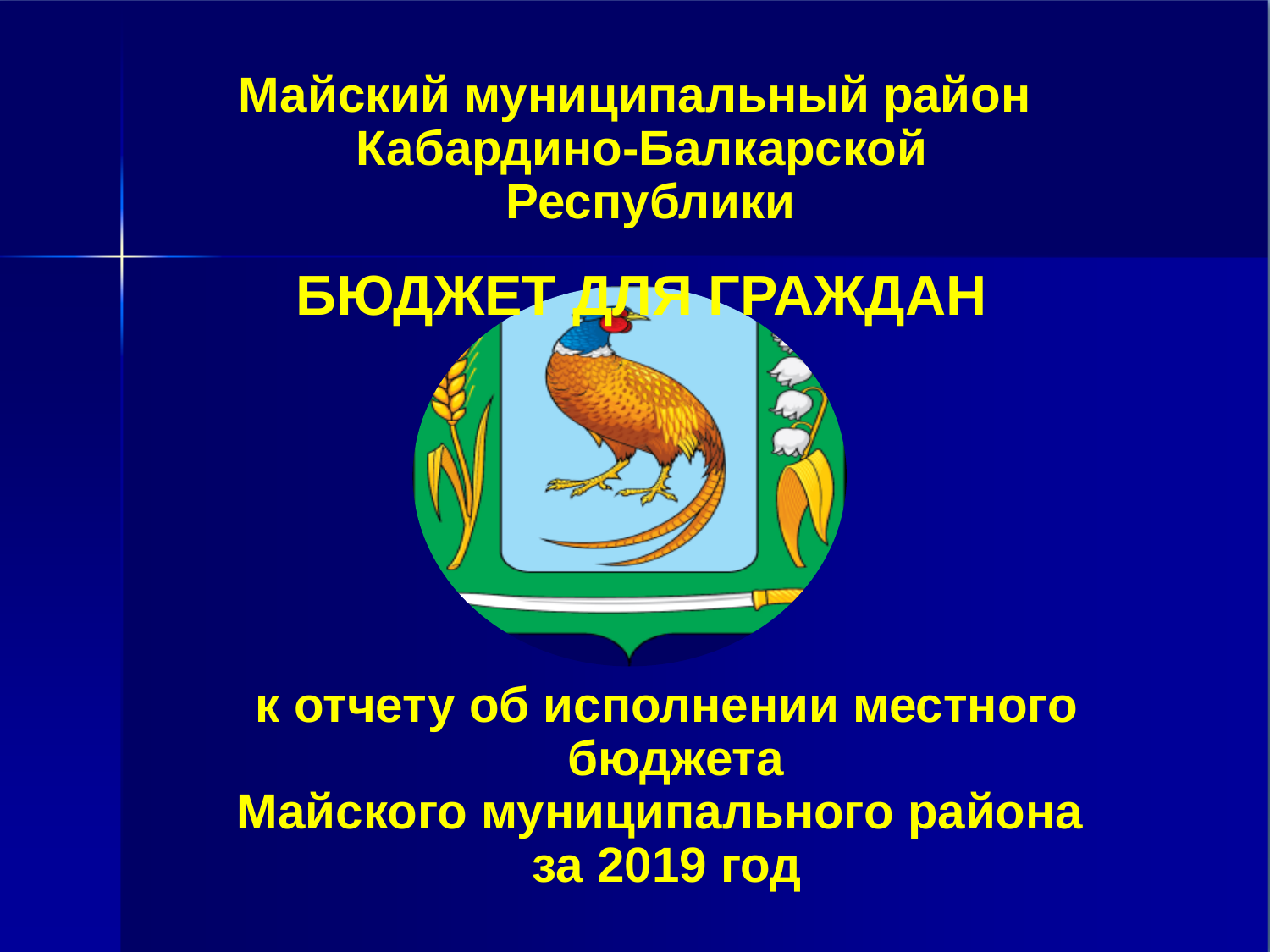

Майский муниципальный район
 Кабардино-Балкарской Республики

к отчету об исполнении местного бюджета
Майского муниципального района
за 2019 год
БЮДЖЕТ ДЛЯ ГРАЖДАН